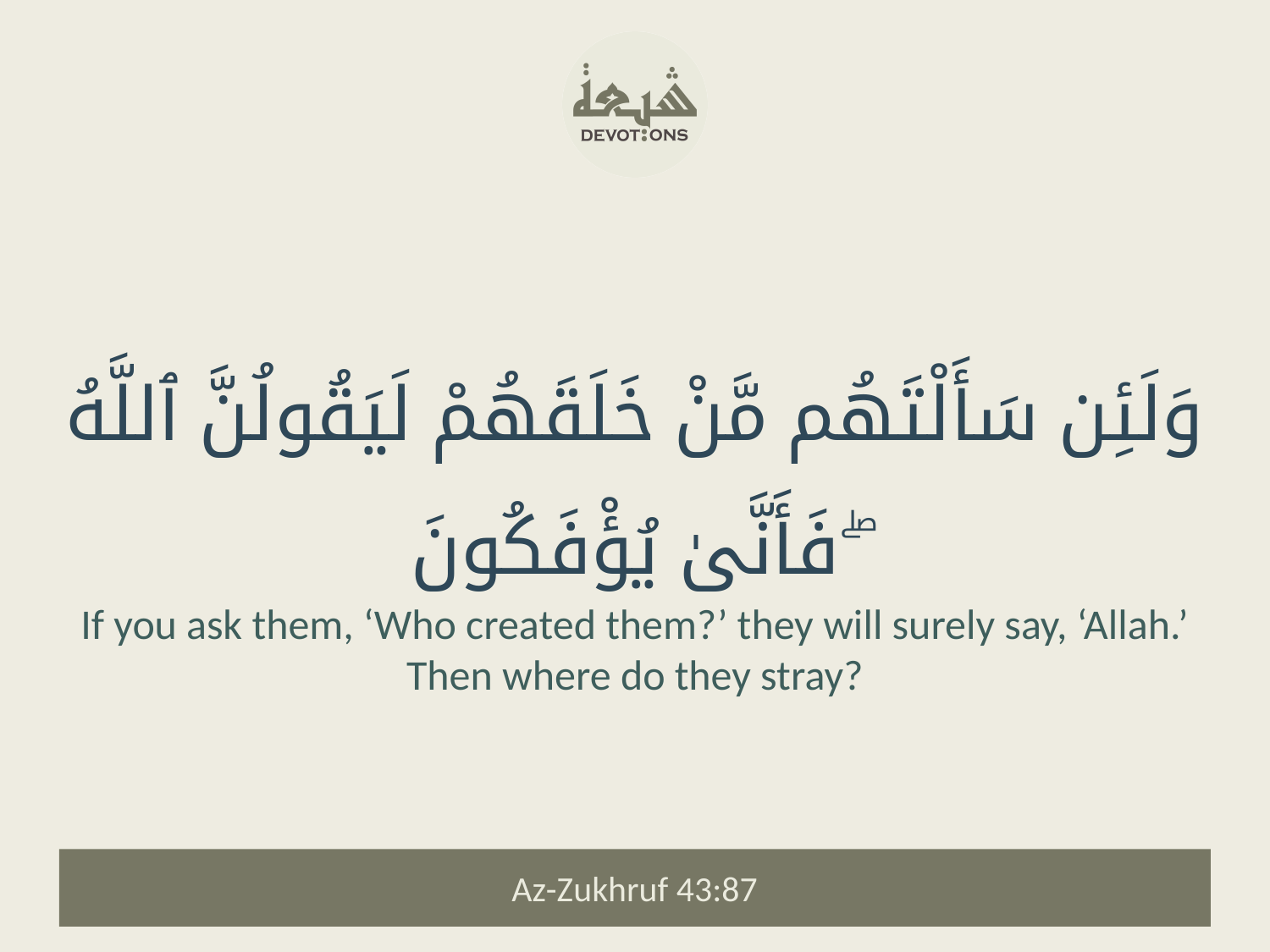

وَلَئِن سَأَلْتَهُم مَّنْ خَلَقَهُمْ لَيَقُولُنَّ ٱللَّهُ ۖ فَأَنَّىٰ يُؤْفَكُونَ
If you ask them, ‘Who created them?’ they will surely say, ‘Allah.’ Then where do they stray?
Az-Zukhruf 43:87